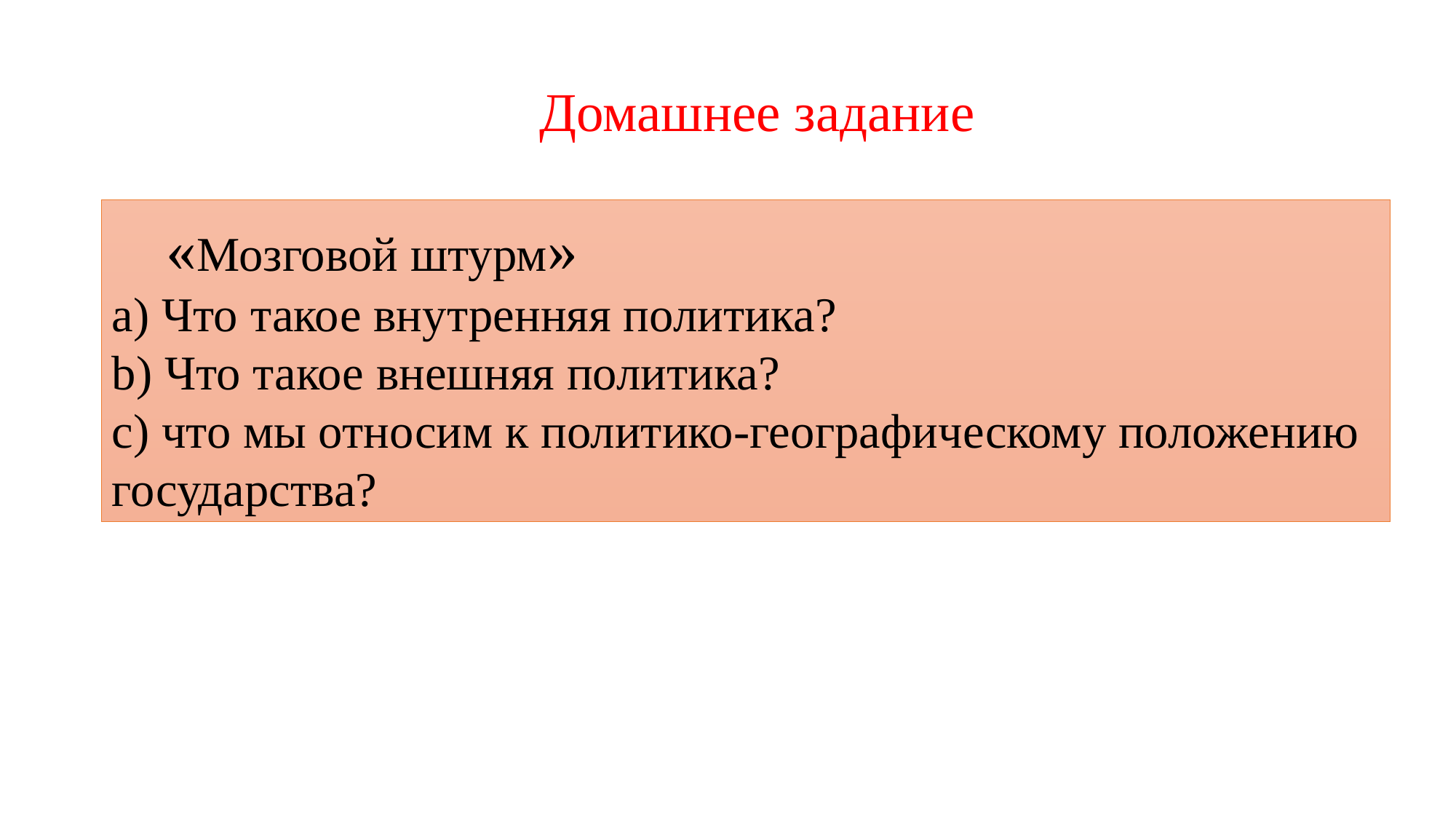

Домашнее задание
«Мозговой штурм»
a) Что такое внутренняя политика?
b) Что такое внешняя политика?
c) что мы относим к политико-географическому положению государства?